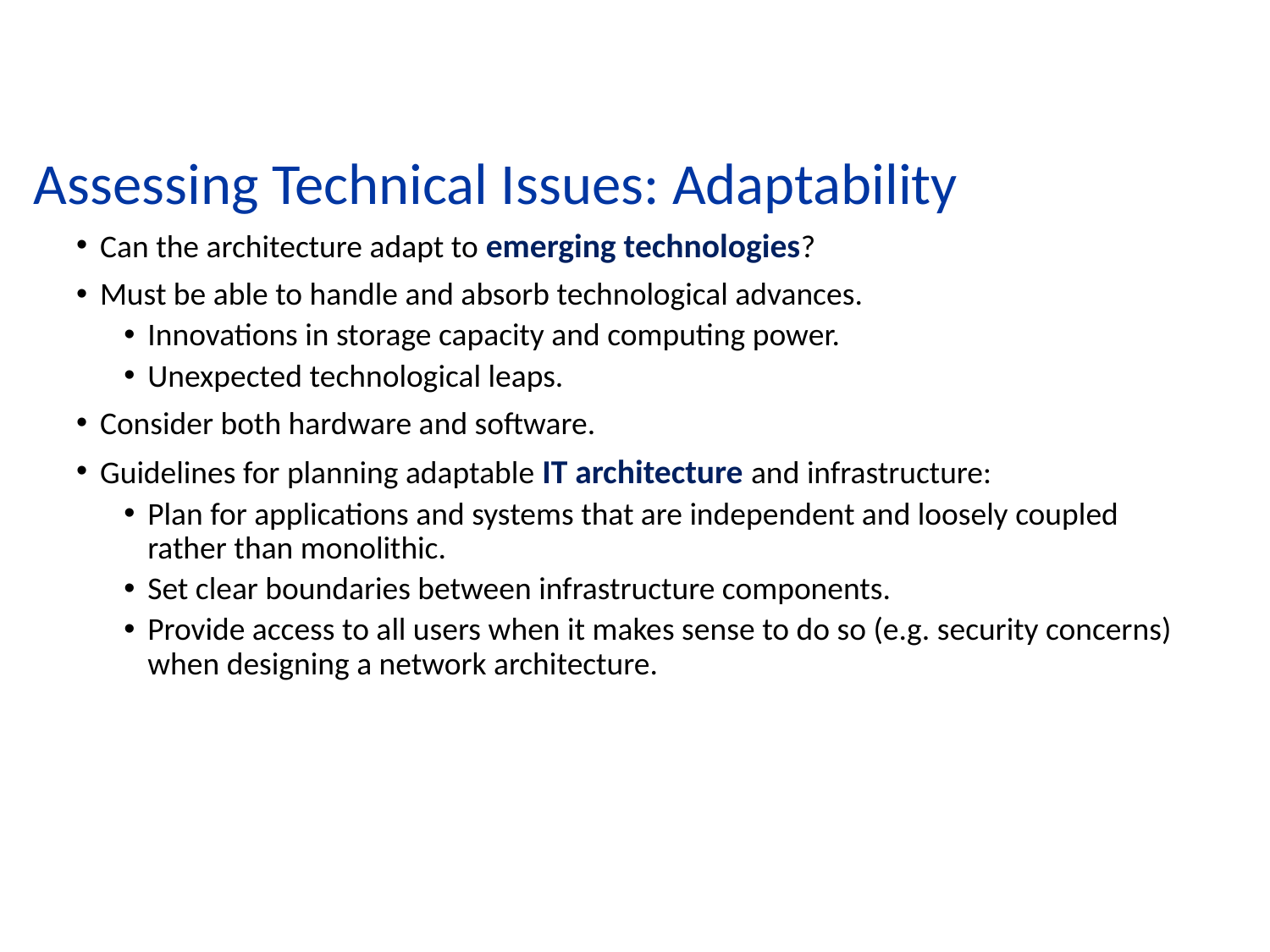

# Assessing Technical Issues: Adaptability
Can the architecture adapt to emerging technologies?
Must be able to handle and absorb technological advances.
Innovations in storage capacity and computing power.
Unexpected technological leaps.
Consider both hardware and software.
Guidelines for planning adaptable IT architecture and infrastructure:
Plan for applications and systems that are independent and loosely coupled rather than monolithic.
Set clear boundaries between infrastructure components.
Provide access to all users when it makes sense to do so (e.g. security concerns) when designing a network architecture.